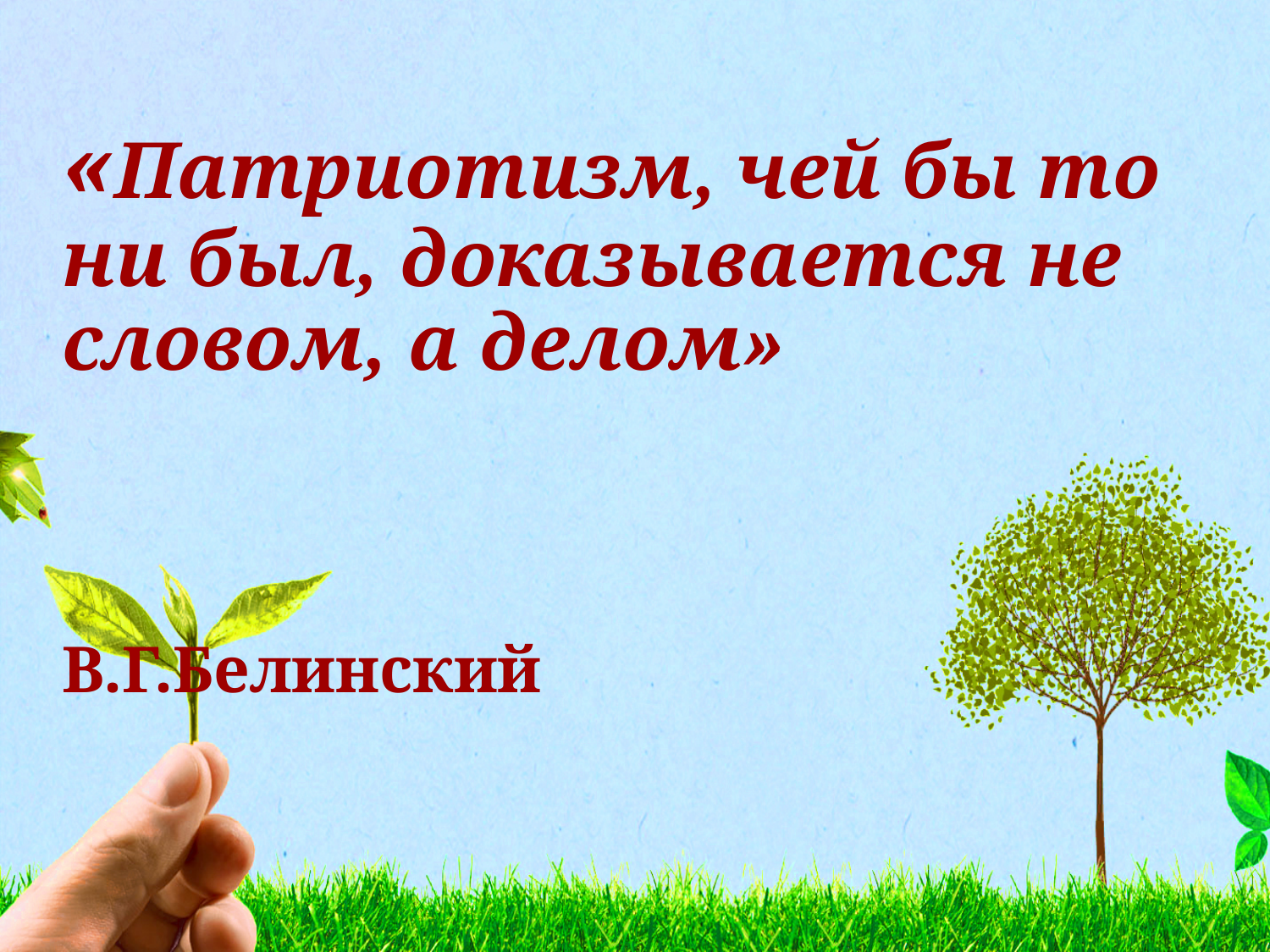

# «Патриотизм, чей бы то ни был, доказывается не словом, а делом» В.Г.Белинский